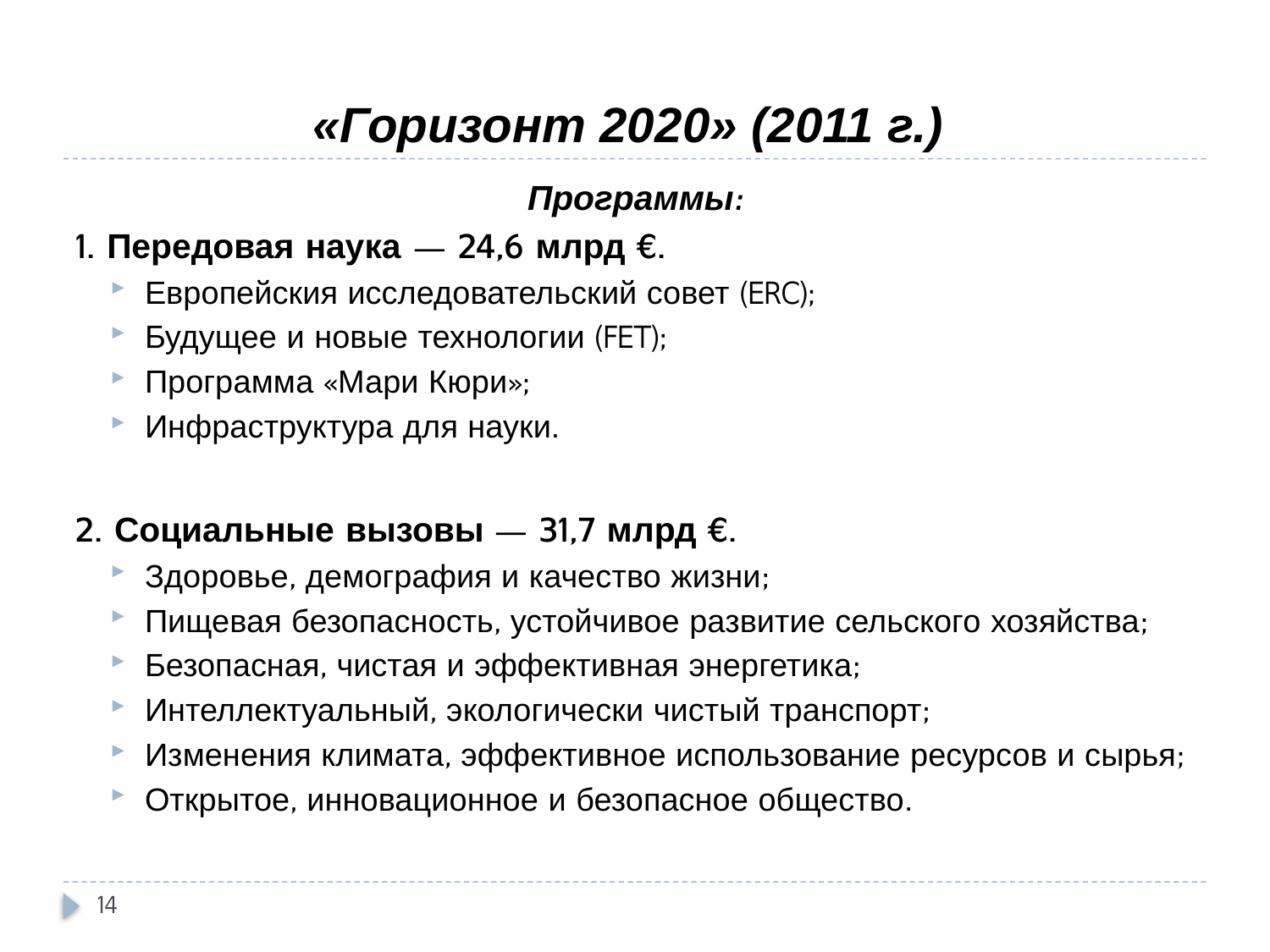

# «Горизонт 2020» (2011 г.)
Программы:
1. Передовая наука — 24,6 млрд €.
Европейския исследовательский совет (ERC);
Будущее и новые технологии (FET);
Программа «Мари Кюри»;
Инфраструктура для науки.

2. Социальные вызовы — 31,7 млрд €.
Здоровье, демография и качество жизни;
Пищевая безопасность, устойчивое развитие сельского хозяйства;
Безопасная, чистая и эффективная энергетика;
Интеллектуальный, экологически чистый транспорт;
Изменения климата, эффективное использование ресурсов и сырья;
Открытое, инновационное и безопасное общество.
14